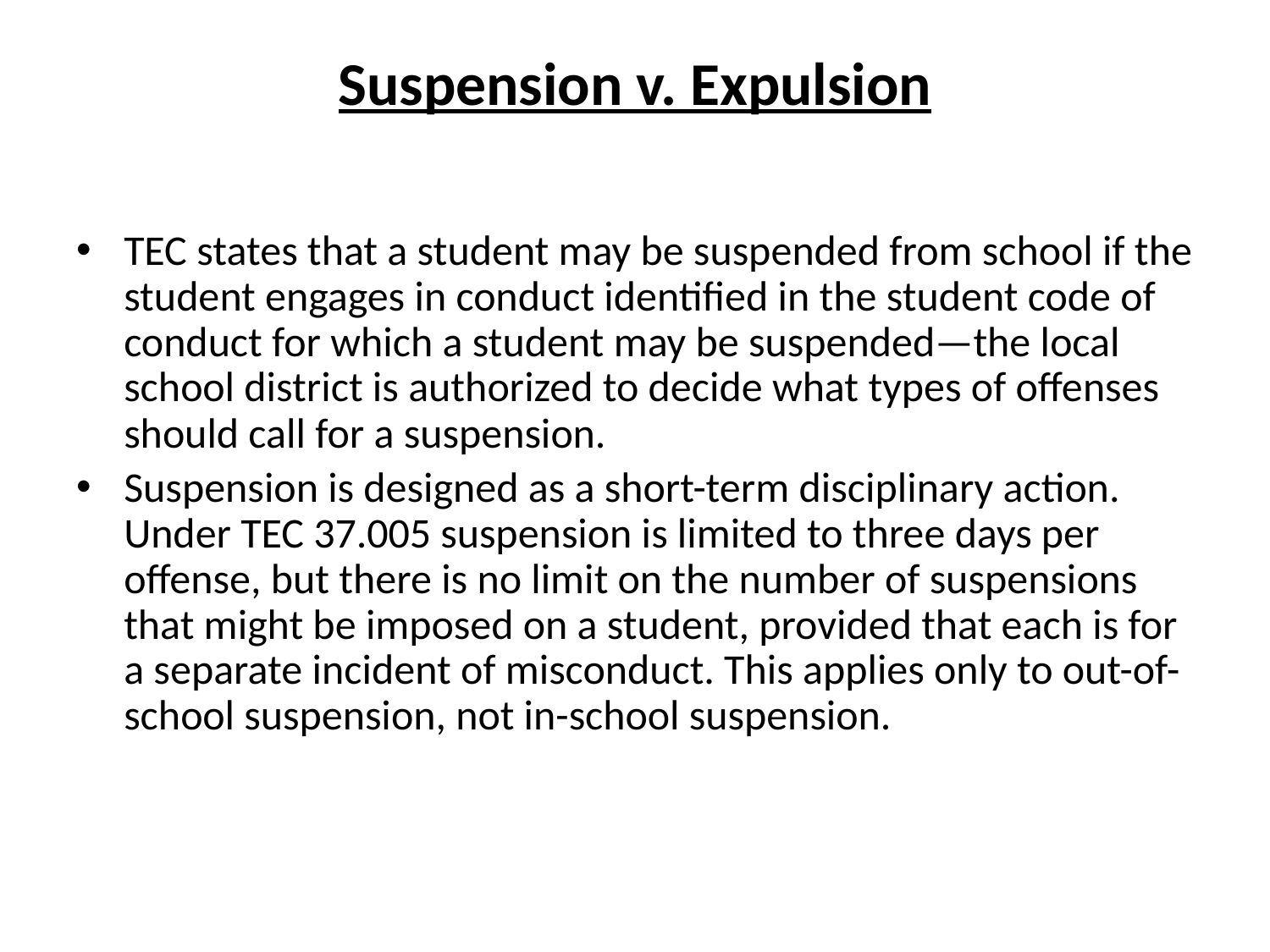

# Suspension v. Expulsion
TEC states that a student may be suspended from school if the student engages in conduct identified in the student code of conduct for which a student may be suspended—the local school district is authorized to decide what types of offenses should call for a suspension.
Suspension is designed as a short-term disciplinary action.  Under TEC 37.005 suspension is limited to three days per offense, but there is no limit on the number of suspensions that might be imposed on a student, provided that each is for a separate incident of misconduct. This applies only to out-of-school suspension, not in-school suspension.